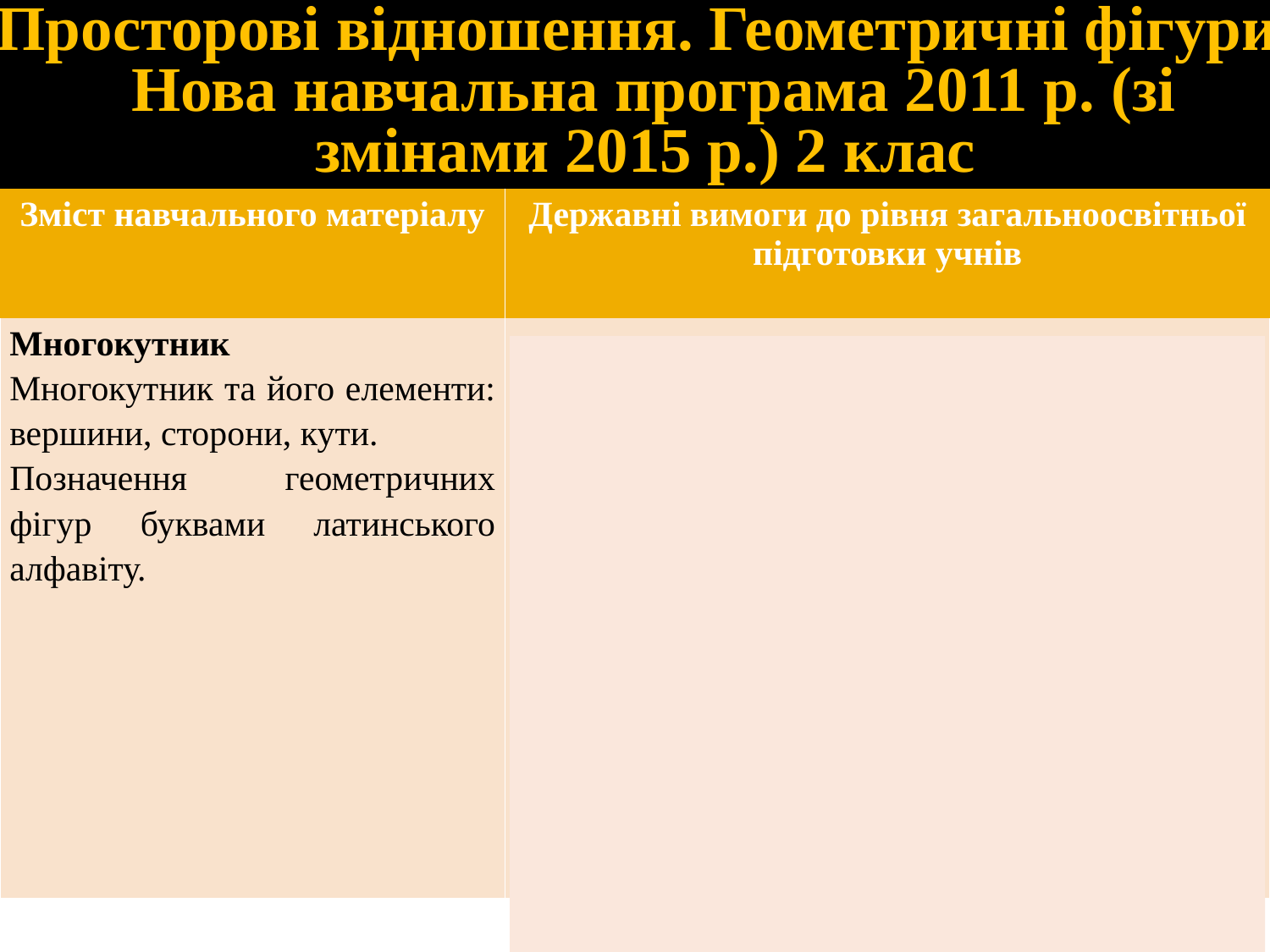

# Просторові відношення. Геометричні фігури. Нова навчальна програма 2011 р. (зі змінами 2015 р.) 2 клас
| Зміст навчального матеріалу | Державні вимоги до рівня загальноосвітньої підготовки учнів |
| --- | --- |
| Многокутник Многокутник та його елементи: вершини, сторони, кути. Позначення геометричних фігур буквами латинського алфавіту. | розрізняє види многокутників та їх елементи; позначає і називає геометричні фігури буквами латинського алфавіту. |